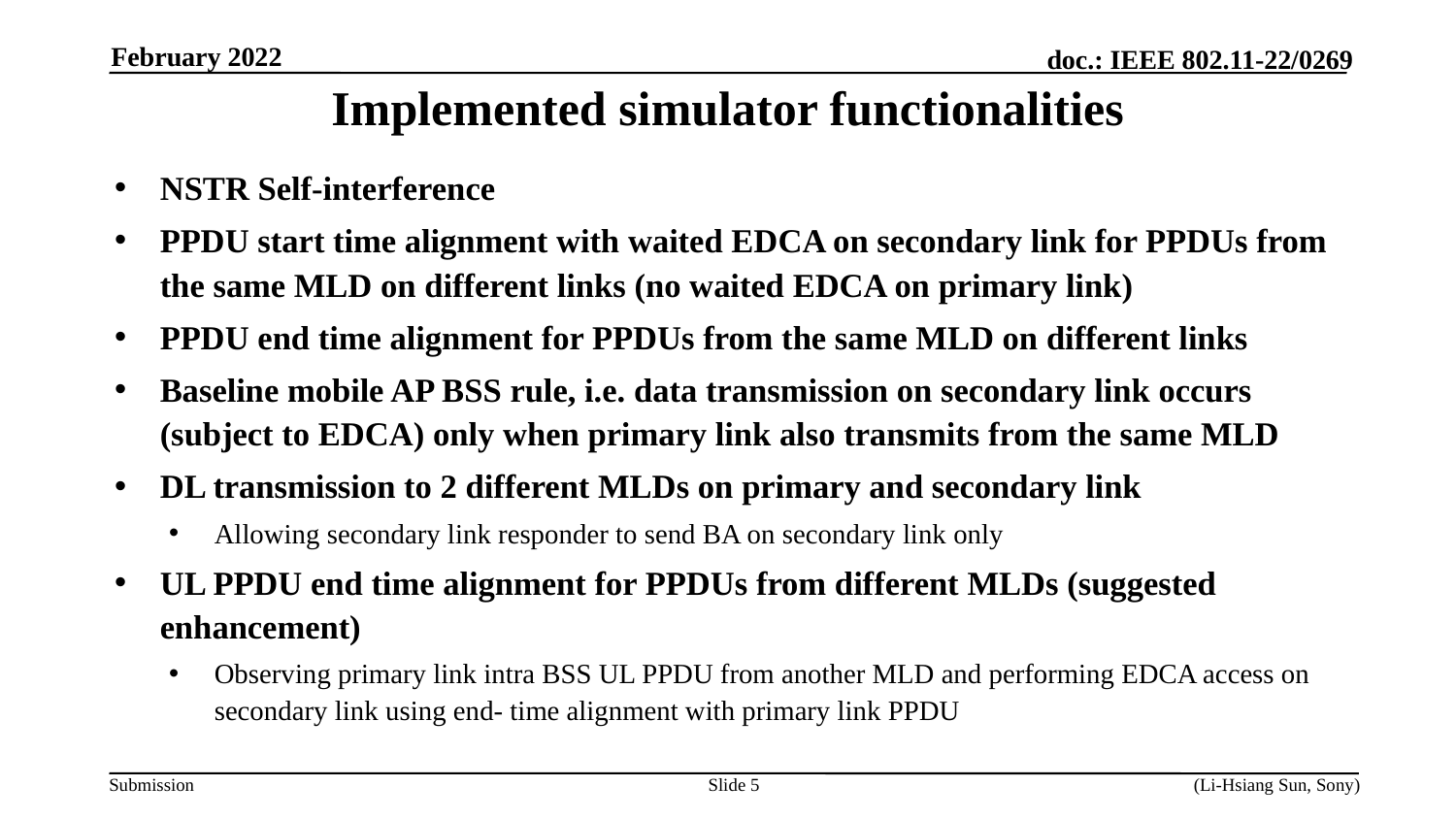

# Implemented simulator functionalities
February 2022
NSTR Self-interference
PPDU start time alignment with waited EDCA on secondary link for PPDUs from the same MLD on different links (no waited EDCA on primary link)
PPDU end time alignment for PPDUs from the same MLD on different links
Baseline mobile AP BSS rule, i.e. data transmission on secondary link occurs (subject to EDCA) only when primary link also transmits from the same MLD
DL transmission to 2 different MLDs on primary and secondary link
Allowing secondary link responder to send BA on secondary link only
UL PPDU end time alignment for PPDUs from different MLDs (suggested enhancement)
Observing primary link intra BSS UL PPDU from another MLD and performing EDCA access on secondary link using end- time alignment with primary link PPDU

Slide 5
(Li-Hsiang Sun, Sony)